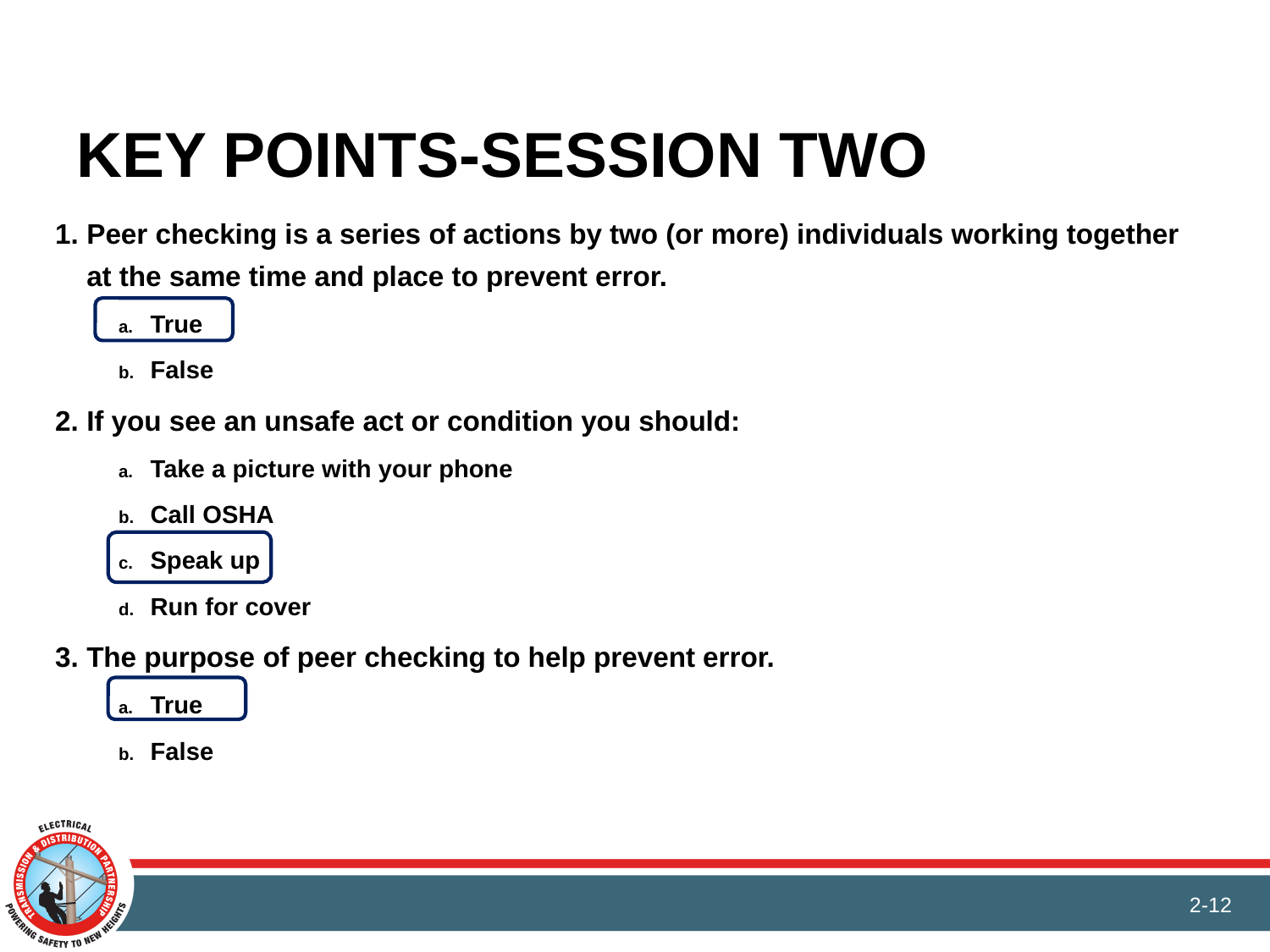

# Key Points-Session two
Peer checking is a series of actions by two (or more) individuals working together at the same time and place to prevent error.
True
False
If you see an unsafe act or condition you should:
Take a picture with your phone
Call OSHA
Speak up
Run for cover
The purpose of peer checking to help prevent error.
True
False

2-12